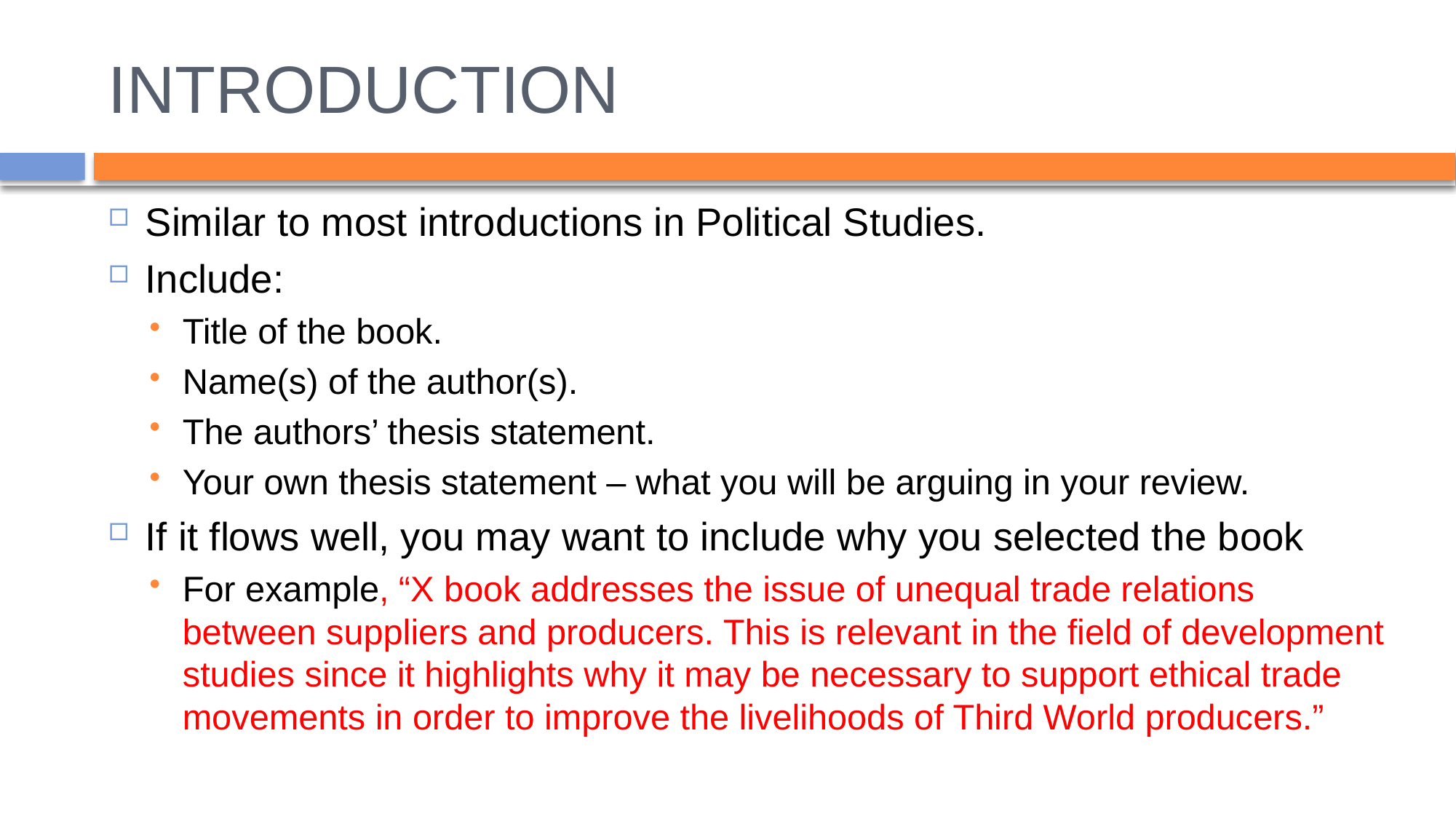

# INTRODUCTION
Similar to most introductions in Political Studies.
Include:
Title of the book.
Name(s) of the author(s).
The authors’ thesis statement.
Your own thesis statement – what you will be arguing in your review.
If it flows well, you may want to include why you selected the book
For example, “X book addresses the issue of unequal trade relations between suppliers and producers. This is relevant in the field of development studies since it highlights why it may be necessary to support ethical trade movements in order to improve the livelihoods of Third World producers.”